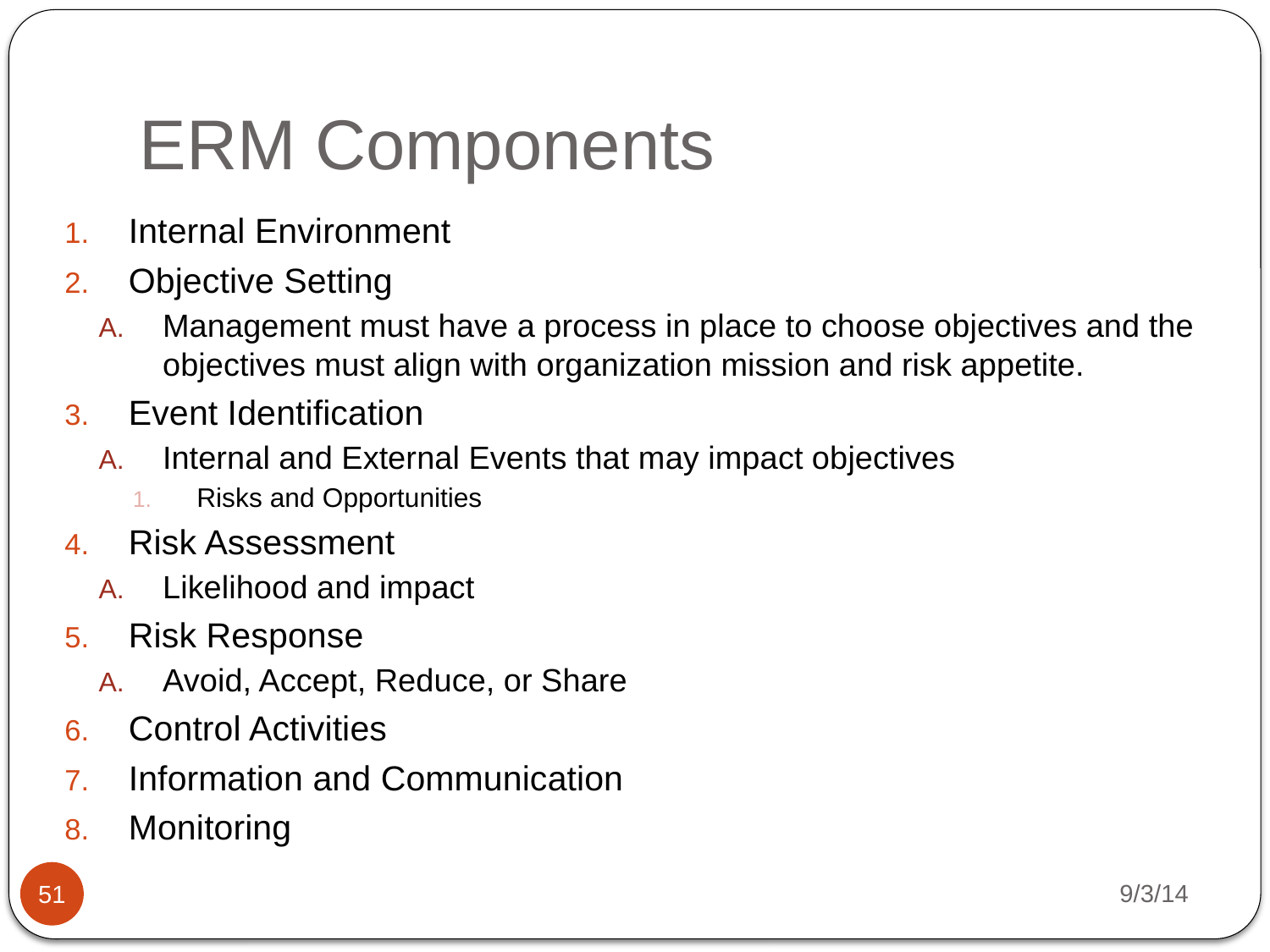

# ERM Components
Internal Environment
Objective Setting
Management must have a process in place to choose objectives and the objectives must align with organization mission and risk appetite.
Event Identification
Internal and External Events that may impact objectives
Risks and Opportunities
Risk Assessment
Likelihood and impact
Risk Response
Avoid, Accept, Reduce, or Share
Control Activities
Information and Communication
Monitoring

9/3/14
51